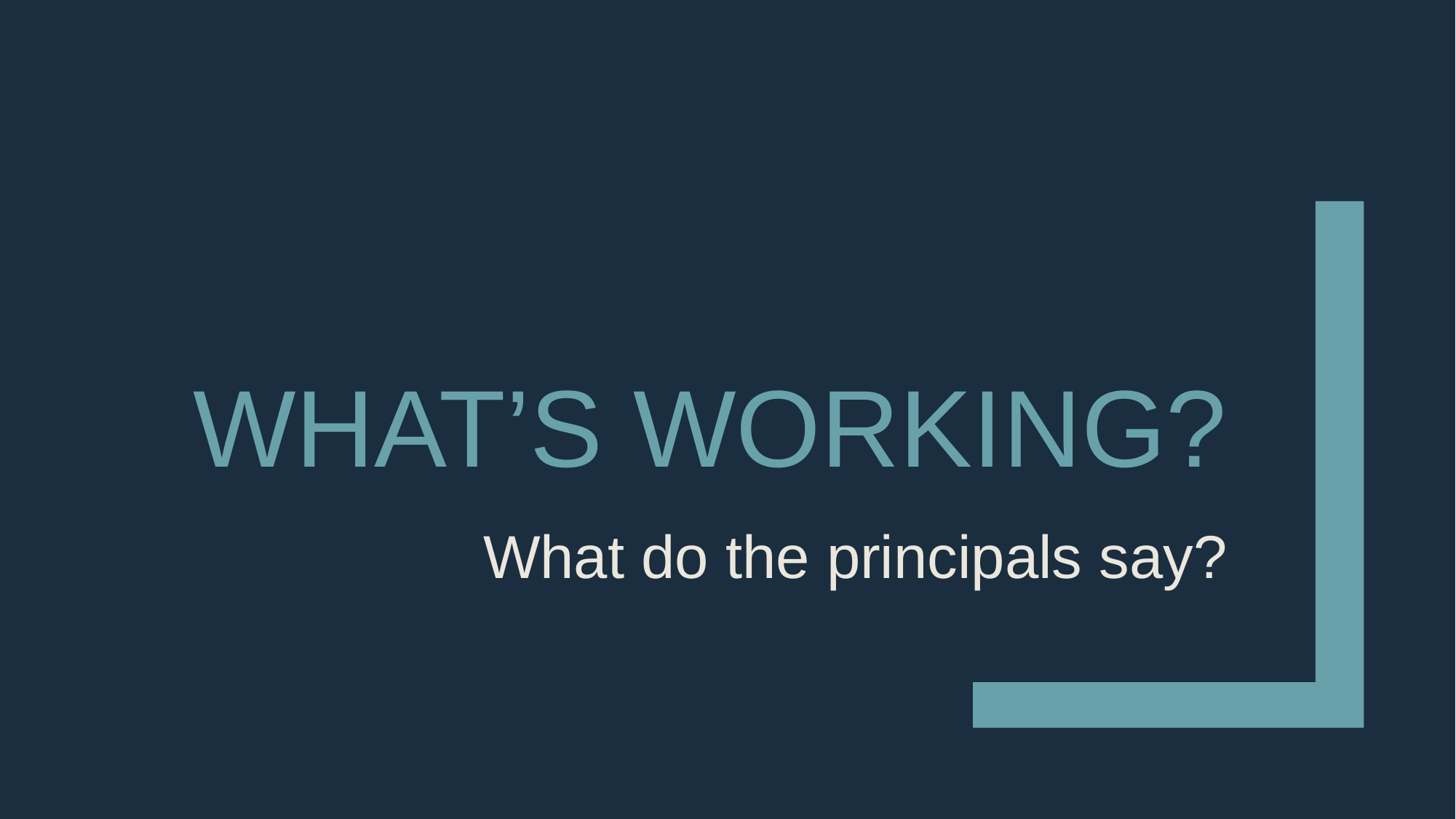

# What’s working?
What do the principals say?